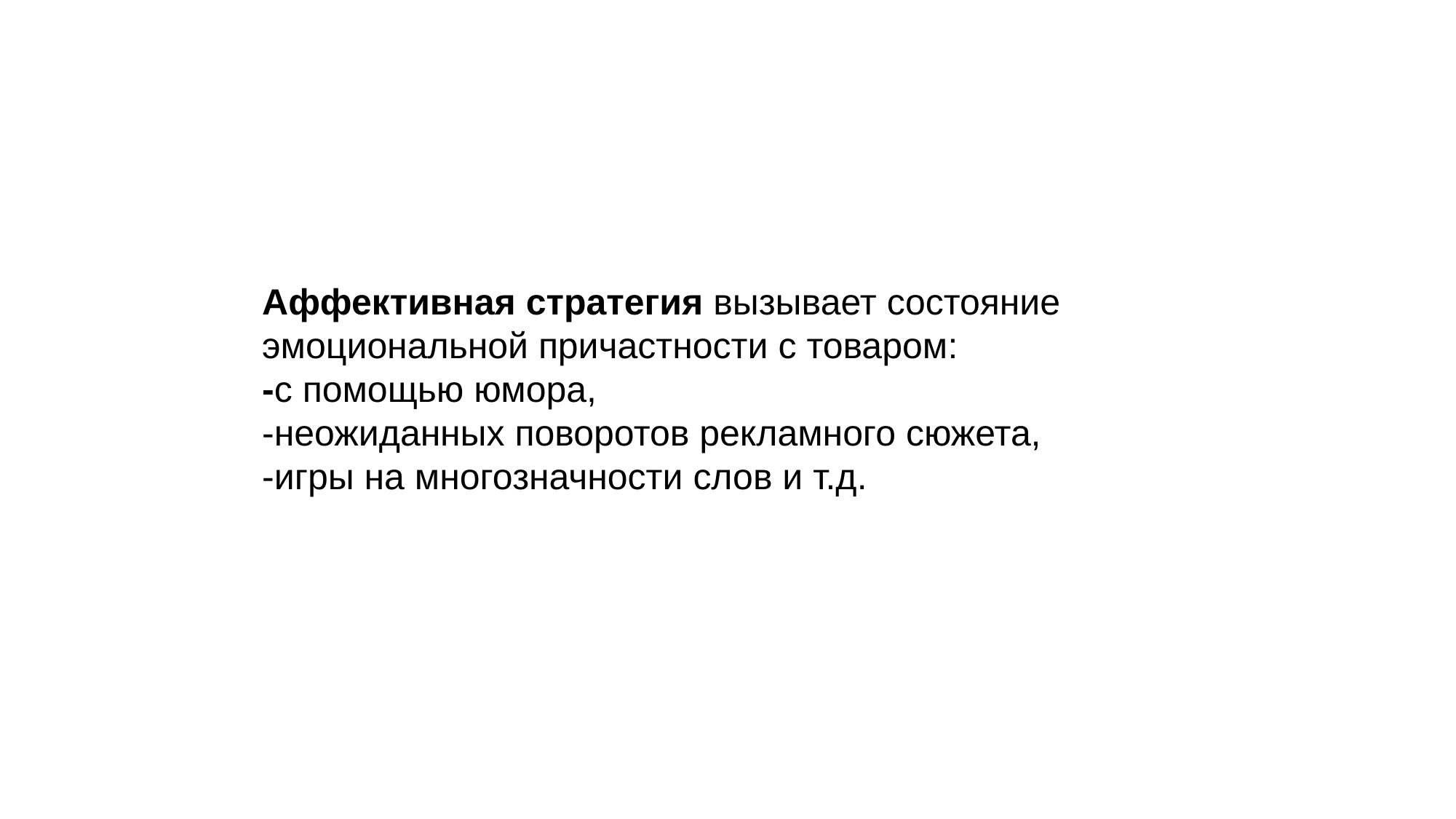

# Аффективная стратегия вызывает состояние эмоциональной причастности с товаром: -с помощью юмора, -неожиданных поворотов рекламного сюжета, -игры на многозначности слов и т.д.